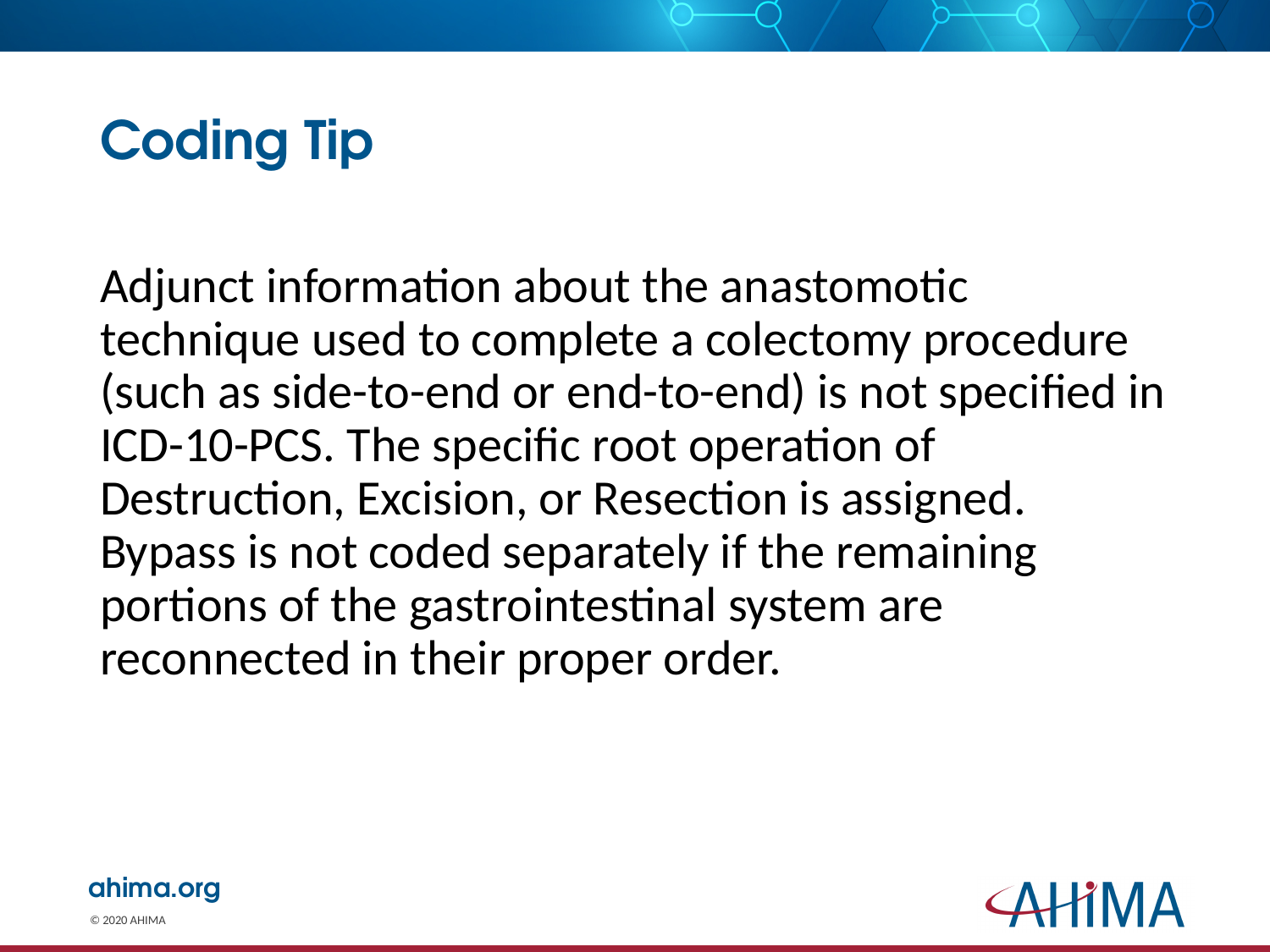

# Coding Tip
Adjunct information about the anastomotic technique used to complete a colectomy procedure (such as side-to-end or end-to-end) is not specified in ICD-10-PCS. The specific root operation of Destruction, Excision, or Resection is assigned. Bypass is not coded separately if the remaining portions of the gastrointestinal system are reconnected in their proper order.